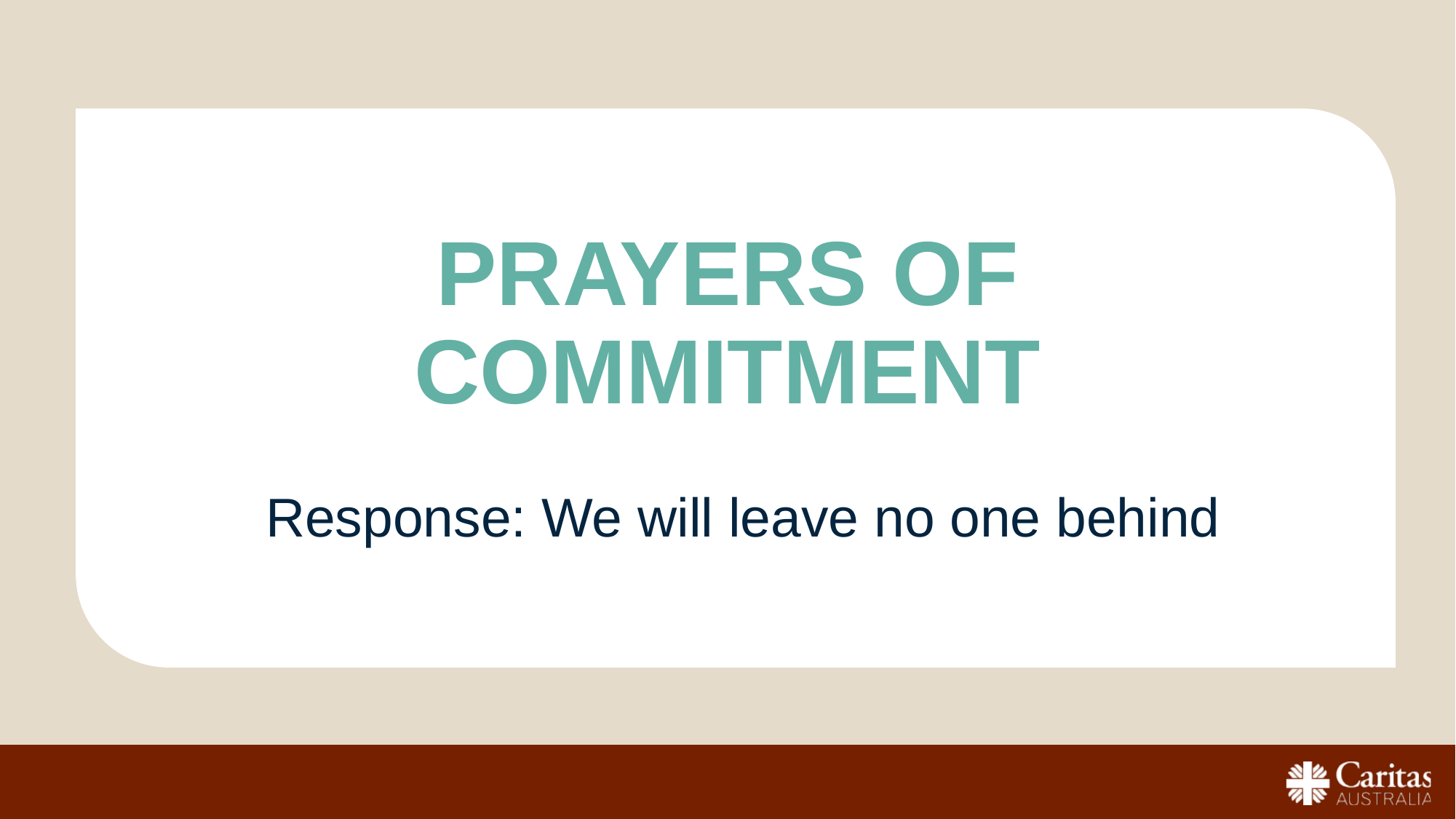

# PRAYERS OF COMMITMENT
Response: We will leave no one behind